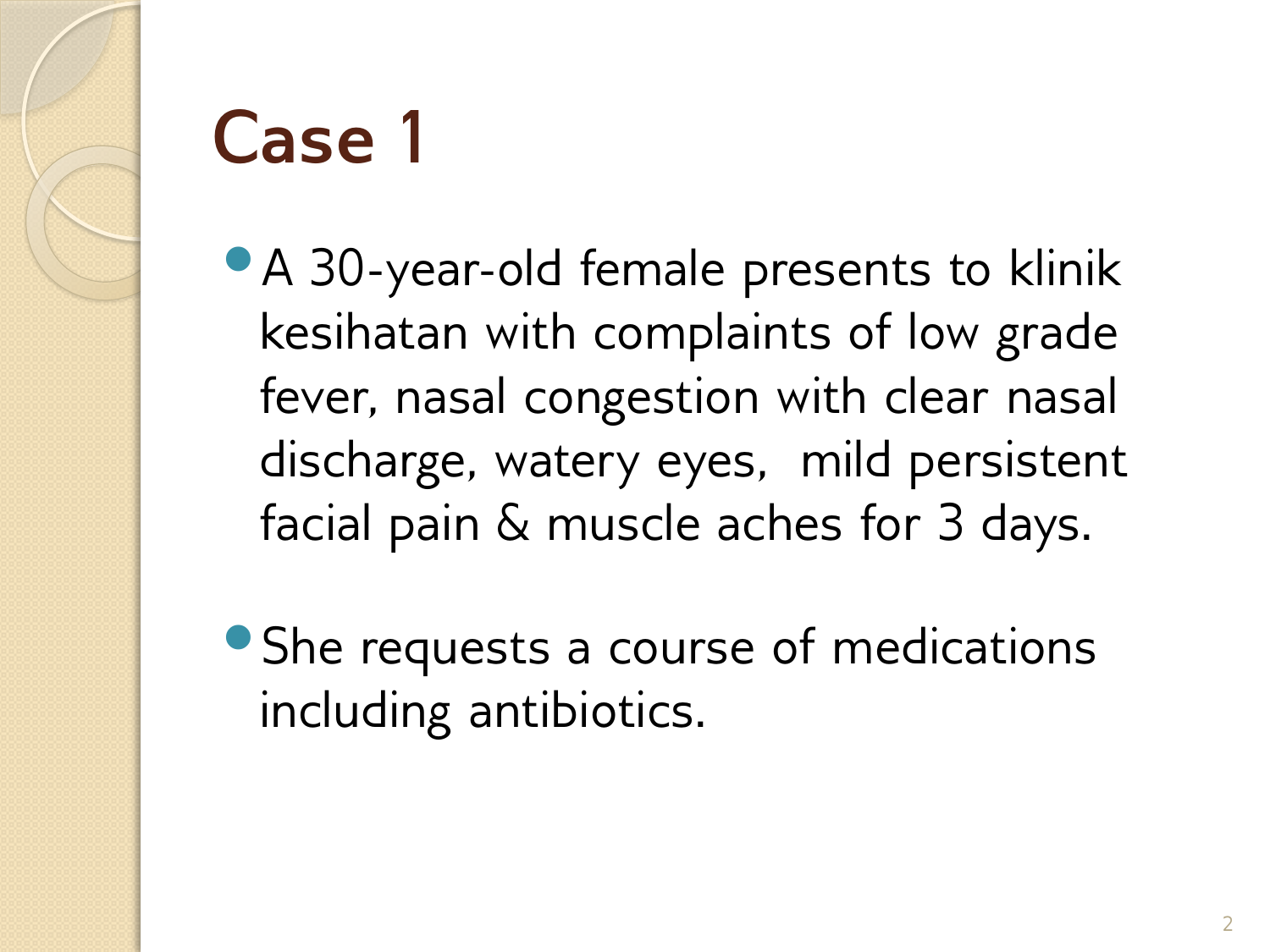

# Case 1
A 30-year-old female presents to klinik kesihatan with complaints of low grade fever, nasal congestion with clear nasal discharge, watery eyes,  mild persistent facial pain & muscle aches for 3 days.

She requests a course of medications including antibiotics.

2